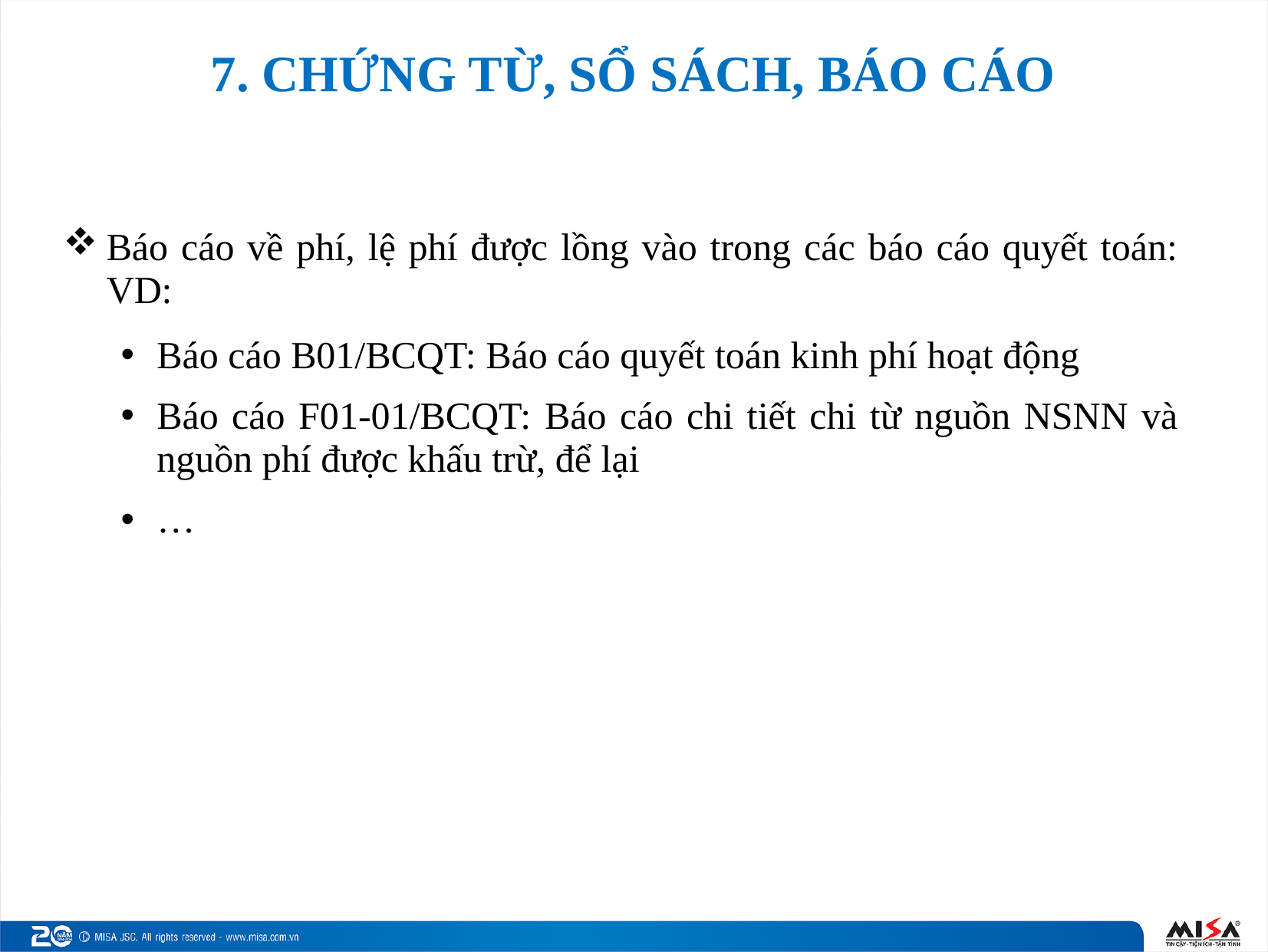

# 7. CHỨNG TỪ, SỔ SÁCH, BÁO CÁO
Báo cáo về phí, lệ phí được lồng vào trong các báo cáo quyết toán: VD:
Báo cáo B01/BCQT: Báo cáo quyết toán kinh phí hoạt động
Báo cáo F01-01/BCQT: Báo cáo chi tiết chi từ nguồn NSNN và nguồn phí được khấu trừ, để lại
…